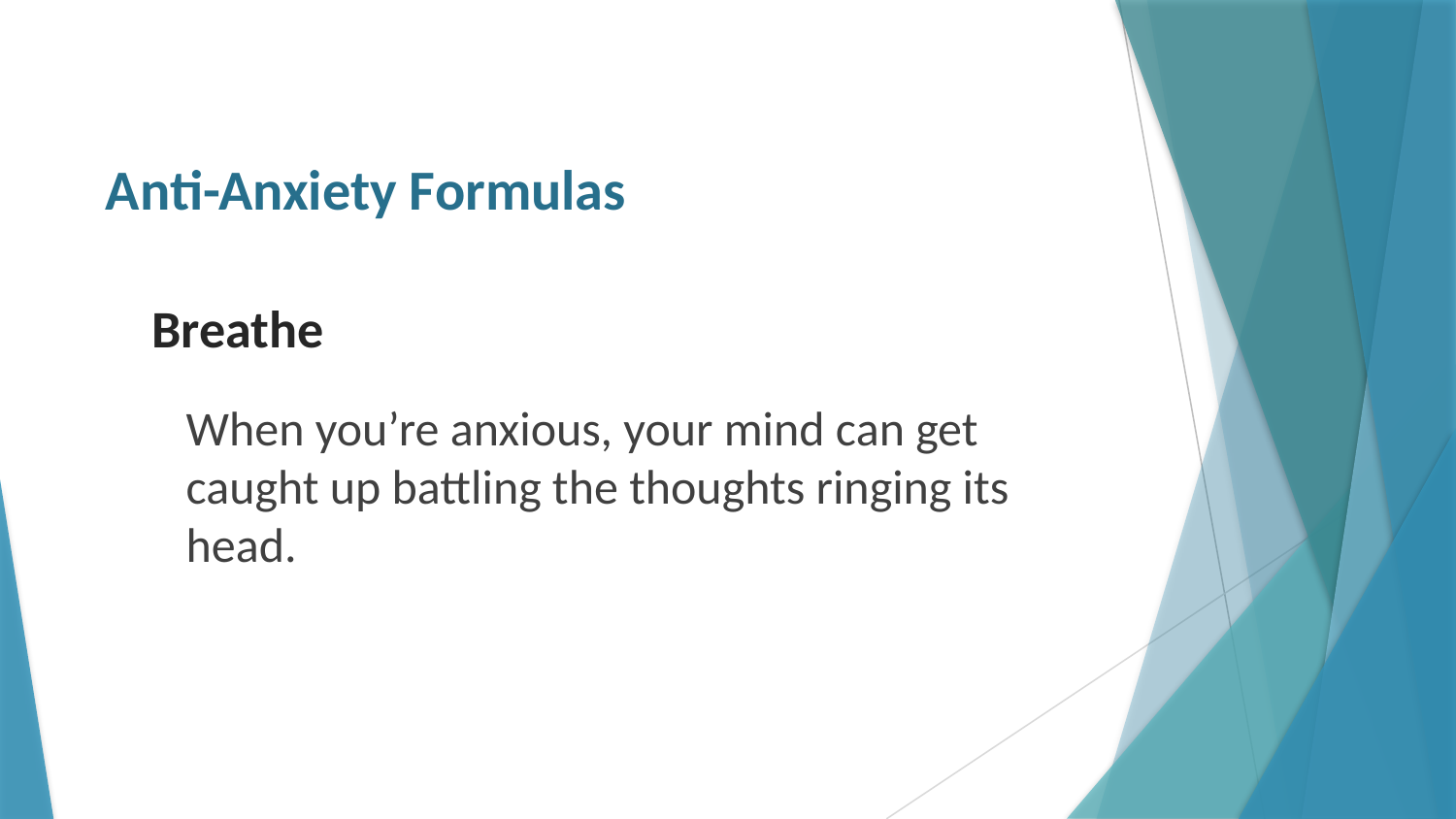

Anti-Anxiety Formulas
# Breathe
When you’re anxious, your mind can get caught up battling the thoughts ringing its head.